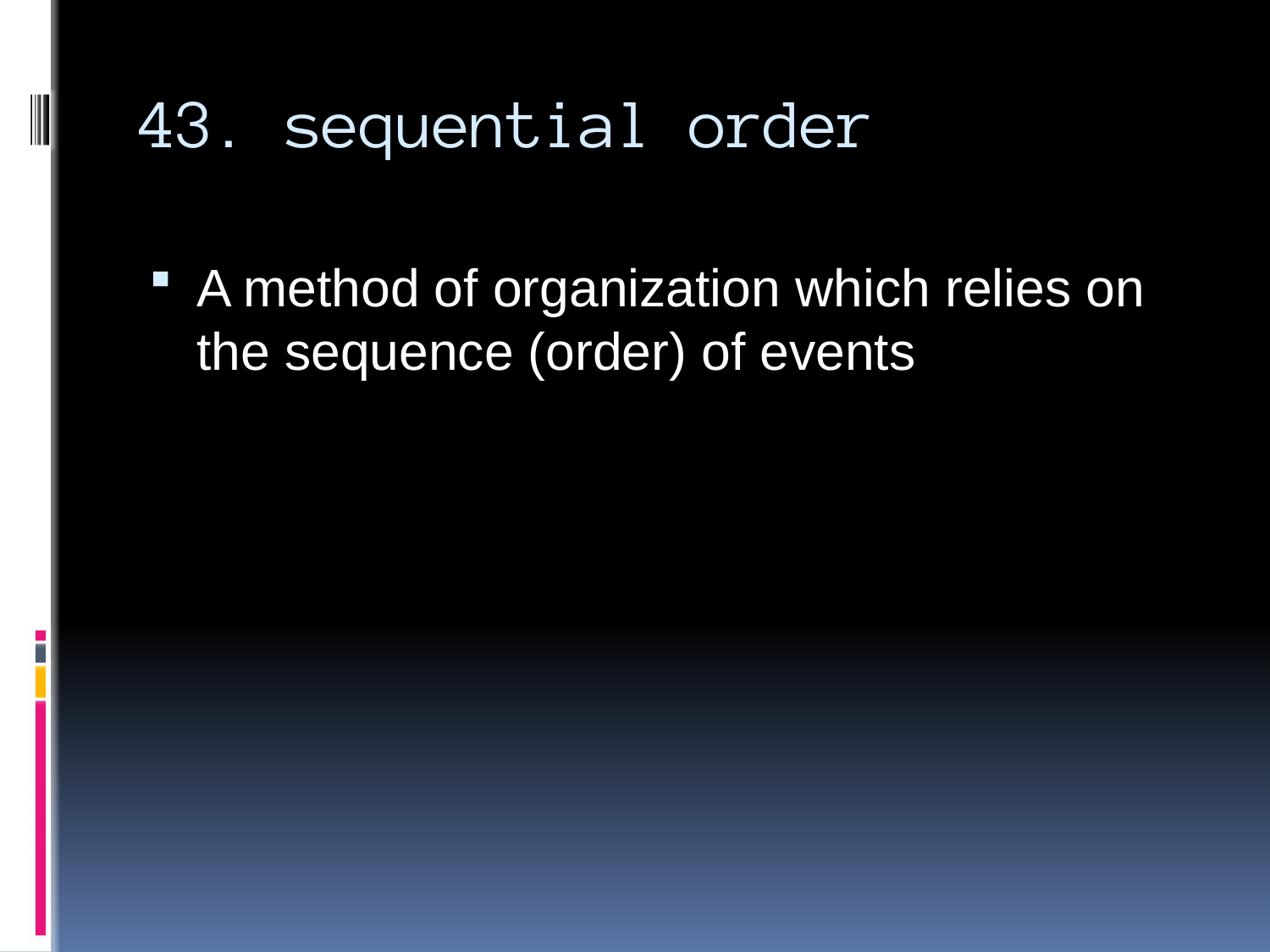

# 43. sequential order
A method of organization which relies on the sequence (order) of events